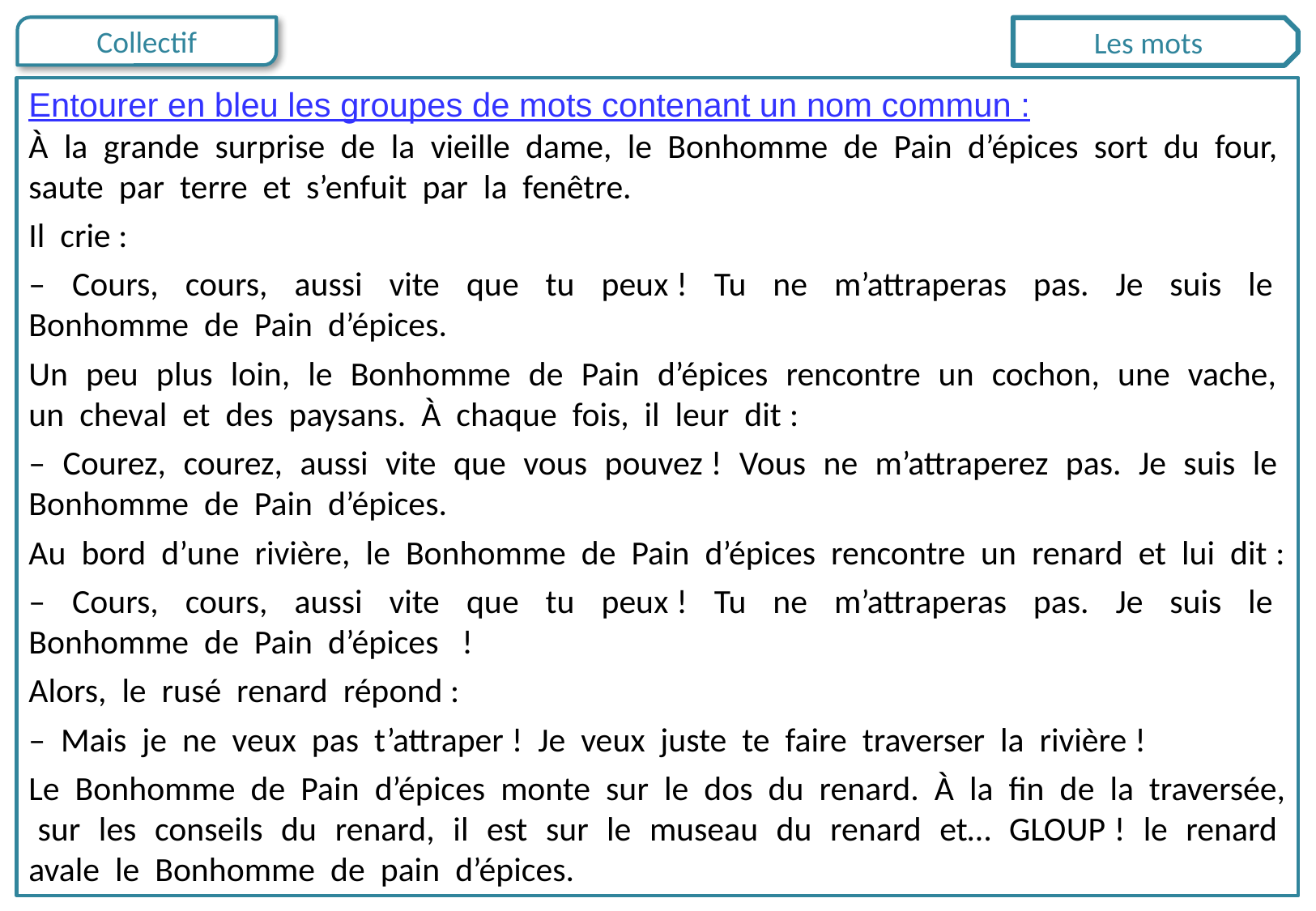

Les mots
Entourer en bleu les groupes de mots contenant un nom commun :
À  la  grande  surprise  de  la  vieille  dame,  le  Bonhomme  de  Pain  d’épices  sort  du  four,  saute  par  terre  et  s’enfuit  par  la  fenêtre.
Il  crie :
–  Cours,  cours,  aussi  vite  que  tu  peux !  Tu  ne  m’attraperas  pas.  Je  suis  le  Bonhomme  de  Pain  d’épices.
Un  peu  plus  loin,  le  Bonhomme  de  Pain  d’épices  rencontre  un  cochon,  une  vache,  un  cheval  et  des  paysans.  À  chaque  fois,  il  leur  dit :
–  Courez,  courez,  aussi  vite  que  vous  pouvez !  Vous  ne  m’attraperez  pas.  Je  suis  le  Bonhomme  de  Pain  d’épices.
Au  bord  d’une  rivière,  le  Bonhomme  de  Pain  d’épices  rencontre  un  renard  et  lui  dit :
–  Cours,  cours,  aussi  vite  que  tu  peux !  Tu  ne  m’attraperas  pas.  Je  suis  le  Bonhomme  de  Pain  d’épices   !
Alors,  le  rusé  renard  répond :
–  Mais  je  ne  veux  pas  t’attraper !  Je  veux  juste  te  faire  traverser  la  rivière !
Le  Bonhomme  de  Pain  d’épices  monte  sur  le  dos  du  renard.  À  la  fin  de  la  traversée,  sur  les  conseils  du  renard,  il  est  sur  le  museau  du  renard  et…  GLOUP !  le  renard  avale  le  Bonhomme  de  pain  d’épices.